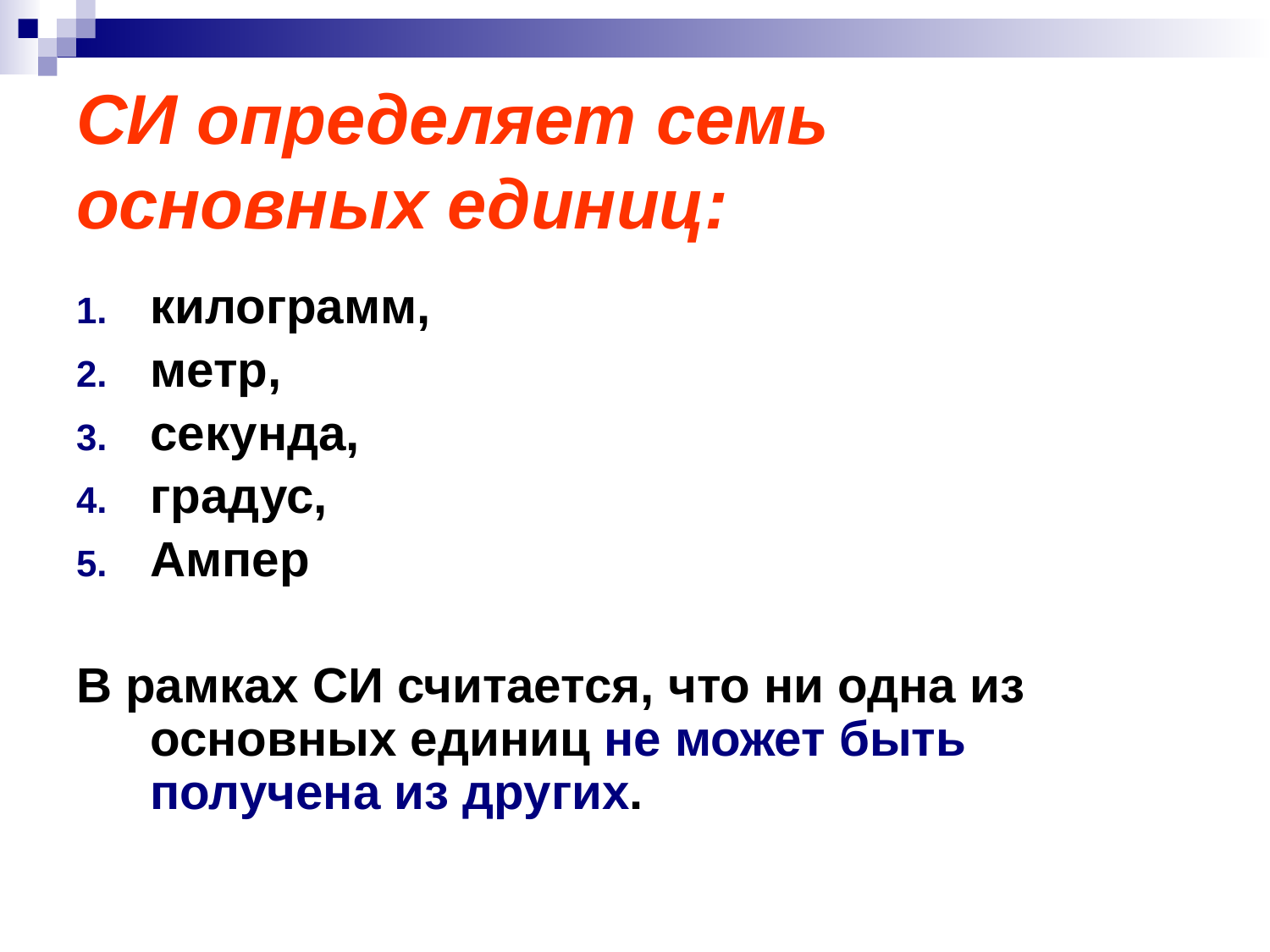

# СИ определяет семь основных единиц:
килограмм,
метр,
секунда,
градус,
Ампер

В рамках СИ считается, что ни одна из основных единиц не может быть получена из других.